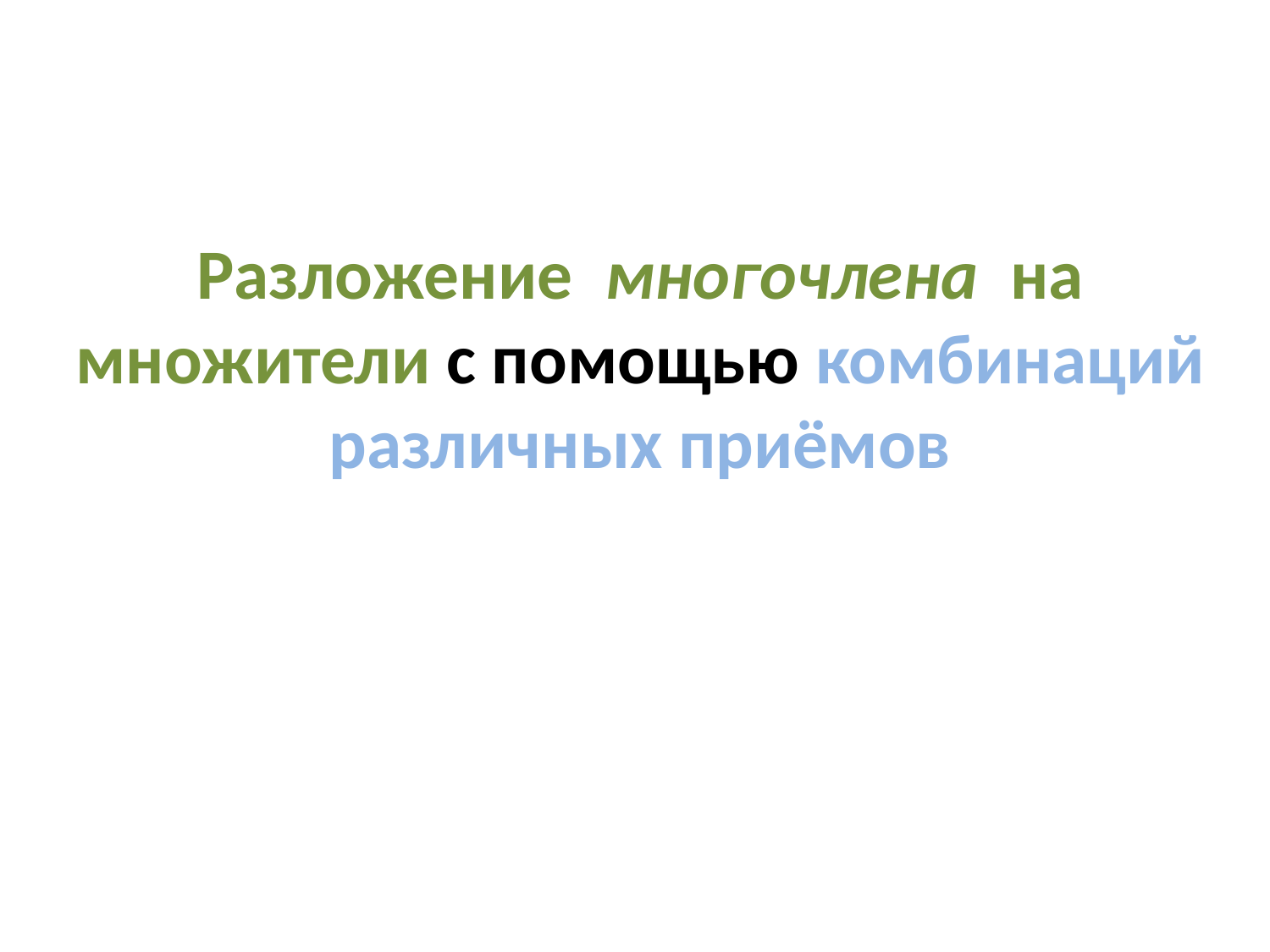

Разложение  многочлена  на множители с помощью комбинаций различных приёмов